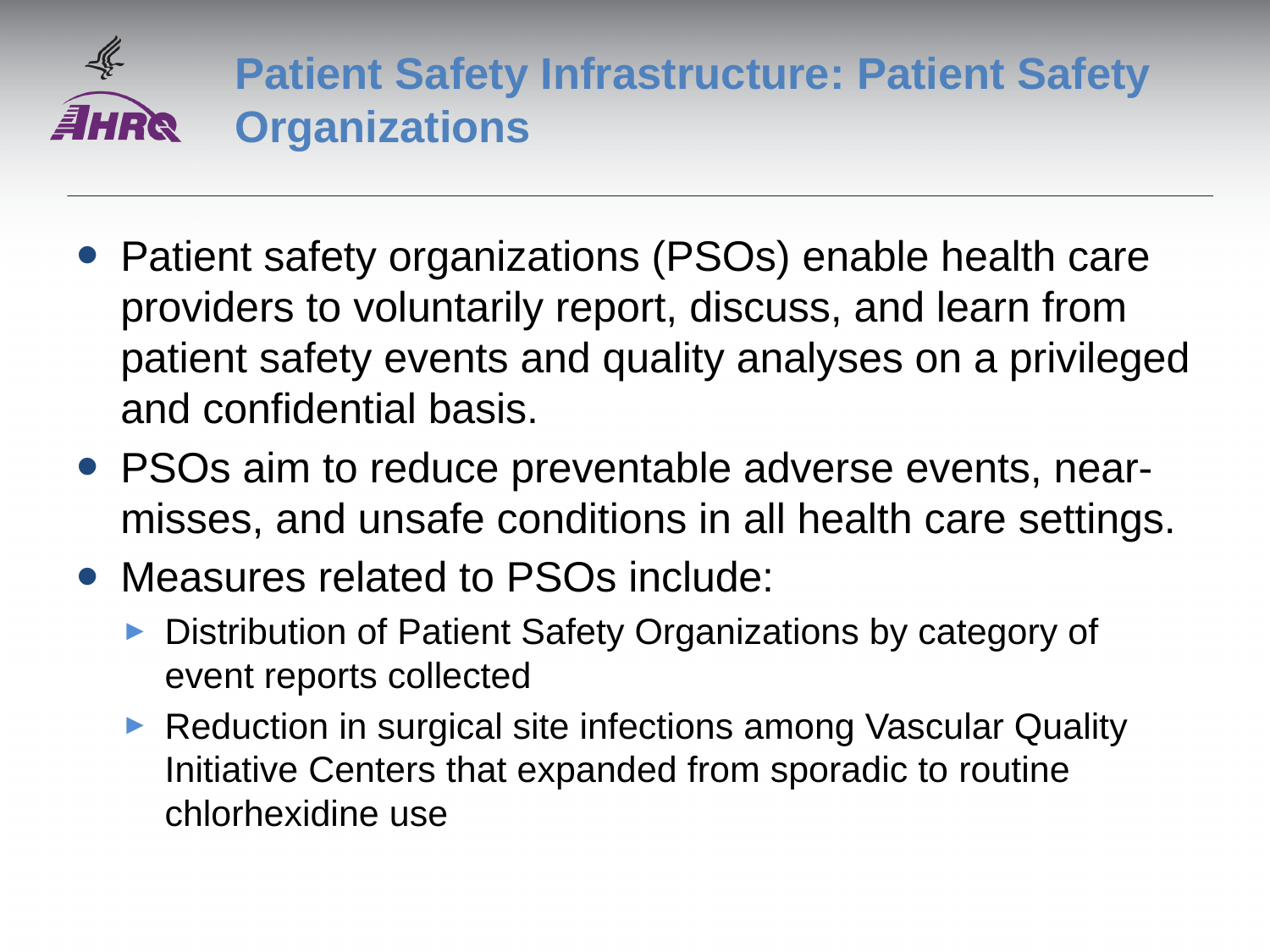

# Patient Safety Infrastructure: Patient Safety Organizations
Patient safety organizations (PSOs) enable health care providers to voluntarily report, discuss, and learn from patient safety events and quality analyses on a privileged and confidential basis.
PSOs aim to reduce preventable adverse events, near-misses, and unsafe conditions in all health care settings.
Measures related to PSOs include:
Distribution of Patient Safety Organizations by category of event reports collected
Reduction in surgical site infections among Vascular Quality Initiative Centers that expanded from sporadic to routine chlorhexidine use